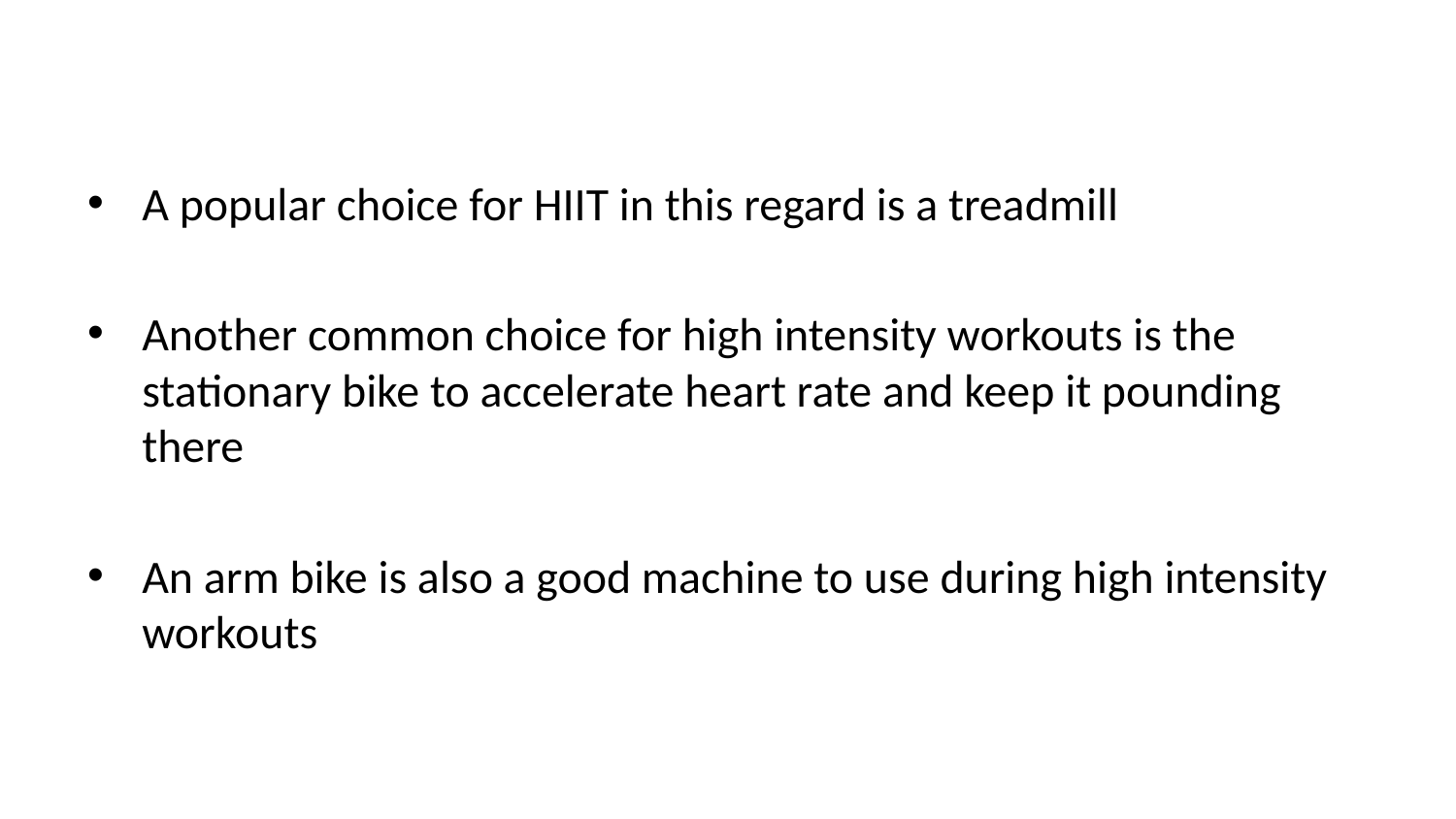

A popular choice for HIIT in this regard is a treadmill

Another common choice for high intensity workouts is the stationary bike to accelerate heart rate and keep it pounding there

An arm bike is also a good machine to use during high intensity workouts